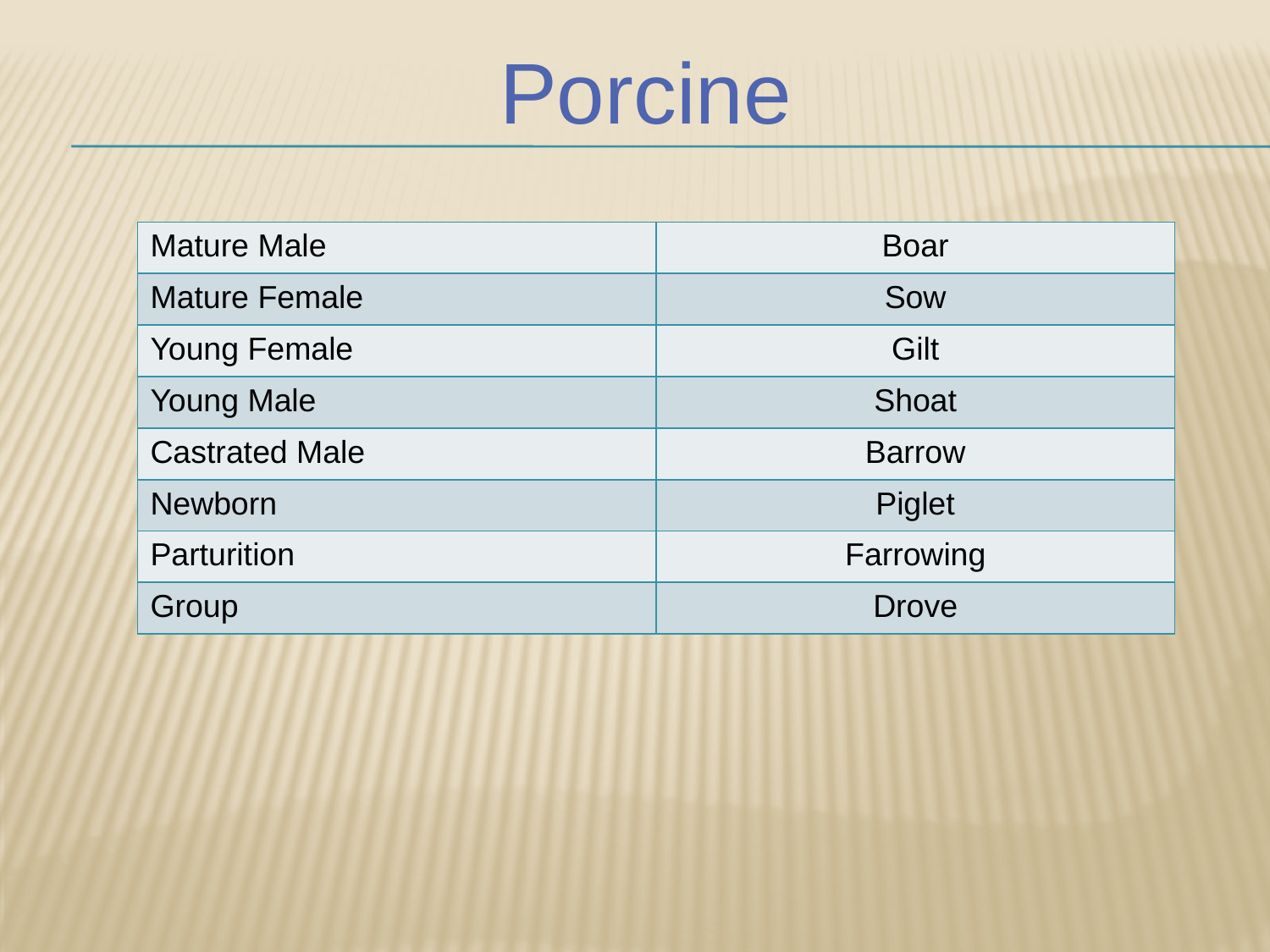

# Porcine
| Mature Male | Boar |
| --- | --- |
| Mature Female | Sow |
| Young Female | Gilt |
| Young Male | Shoat |
| Castrated Male | Barrow |
| Newborn | Piglet |
| Parturition | Farrowing |
| Group | Drove |